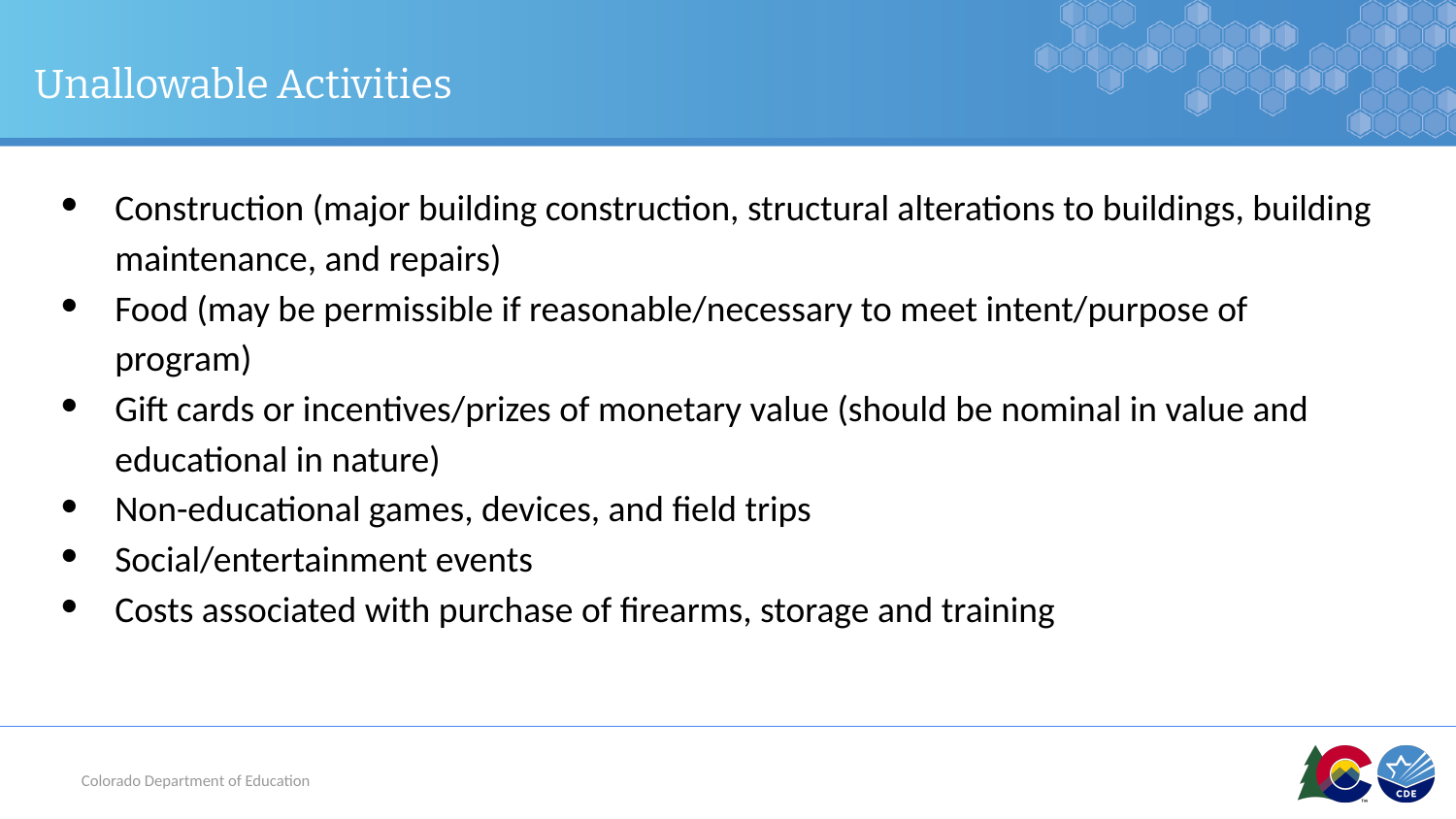

# Unallowable Activities
Construction (major building construction, structural alterations to buildings, building maintenance, and repairs)
Food (may be permissible if reasonable/necessary to meet intent/purpose of program)
Gift cards or incentives/prizes of monetary value (should be nominal in value and educational in nature)
Non-educational games, devices, and field trips
Social/entertainment events
Costs associated with purchase of firearms, storage and training